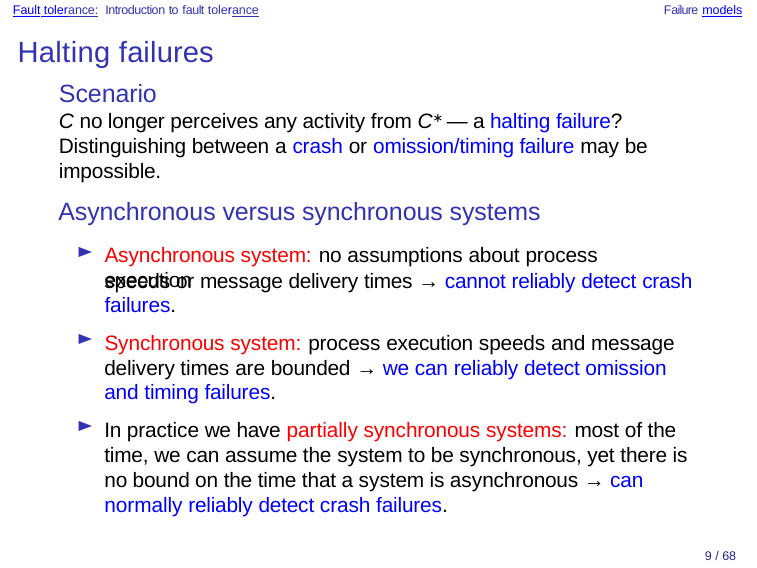

Fault tolerance:  Introduction to fault tolerance	Failure models
# Halting failures
Scenario
C no longer perceives any activity from C∗ — a halting failure?  Distinguishing between a crash or omission/timing failure may be  impossible.
Asynchronous versus synchronous systems
Asynchronous system: no assumptions about process execution
speeds or message delivery times → cannot reliably detect crash
failures.
Synchronous system: process execution speeds and message
delivery times are bounded → we can reliably detect omission
and timing failures.
In practice we have partially synchronous systems: most of the  time, we can assume the system to be synchronous, yet there is
no bound on the time that a system is asynchronous → can  normally reliably detect crash failures.
9 / 68